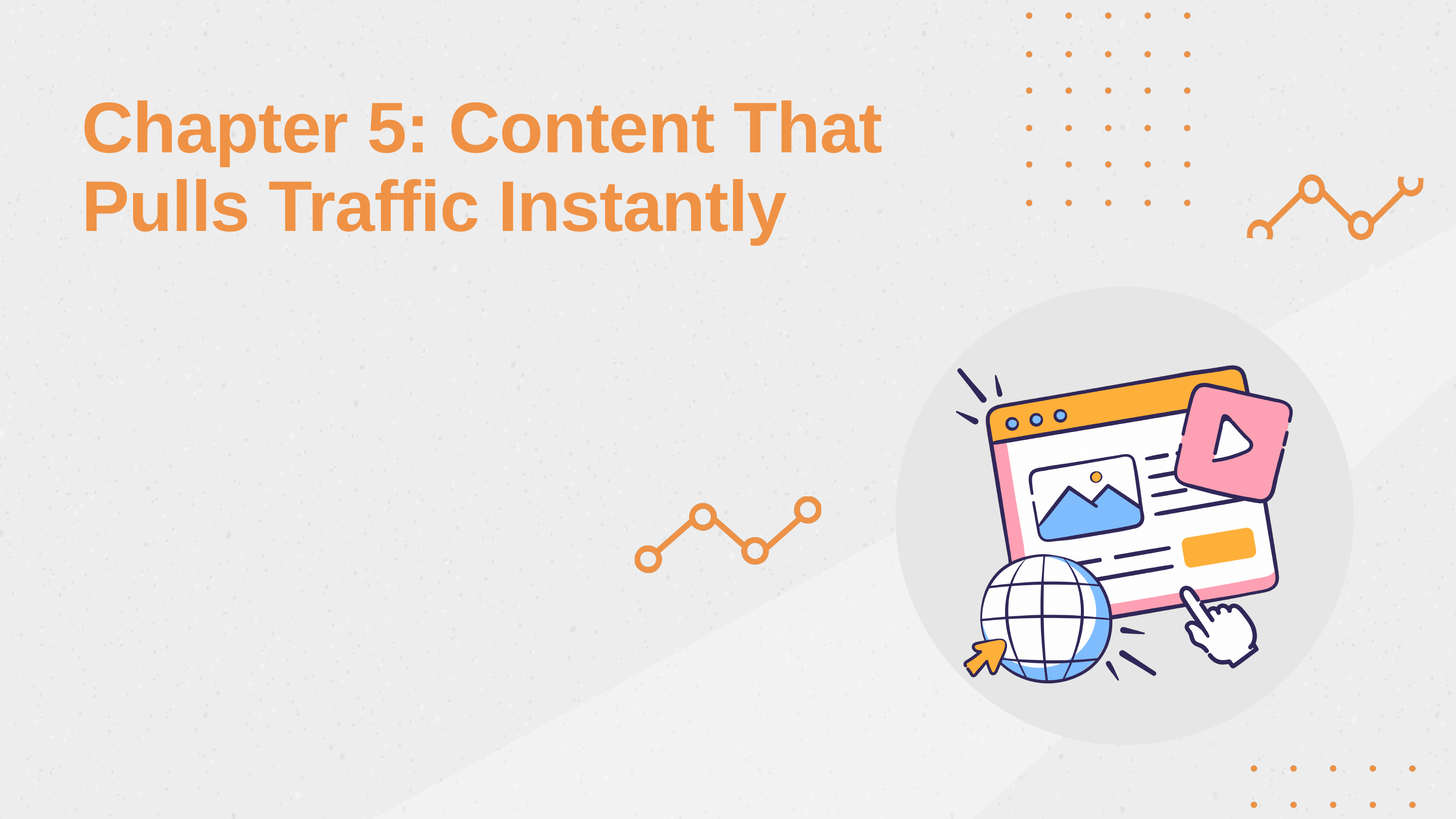

Chapter 5: Content That Pulls Traffic Instantly